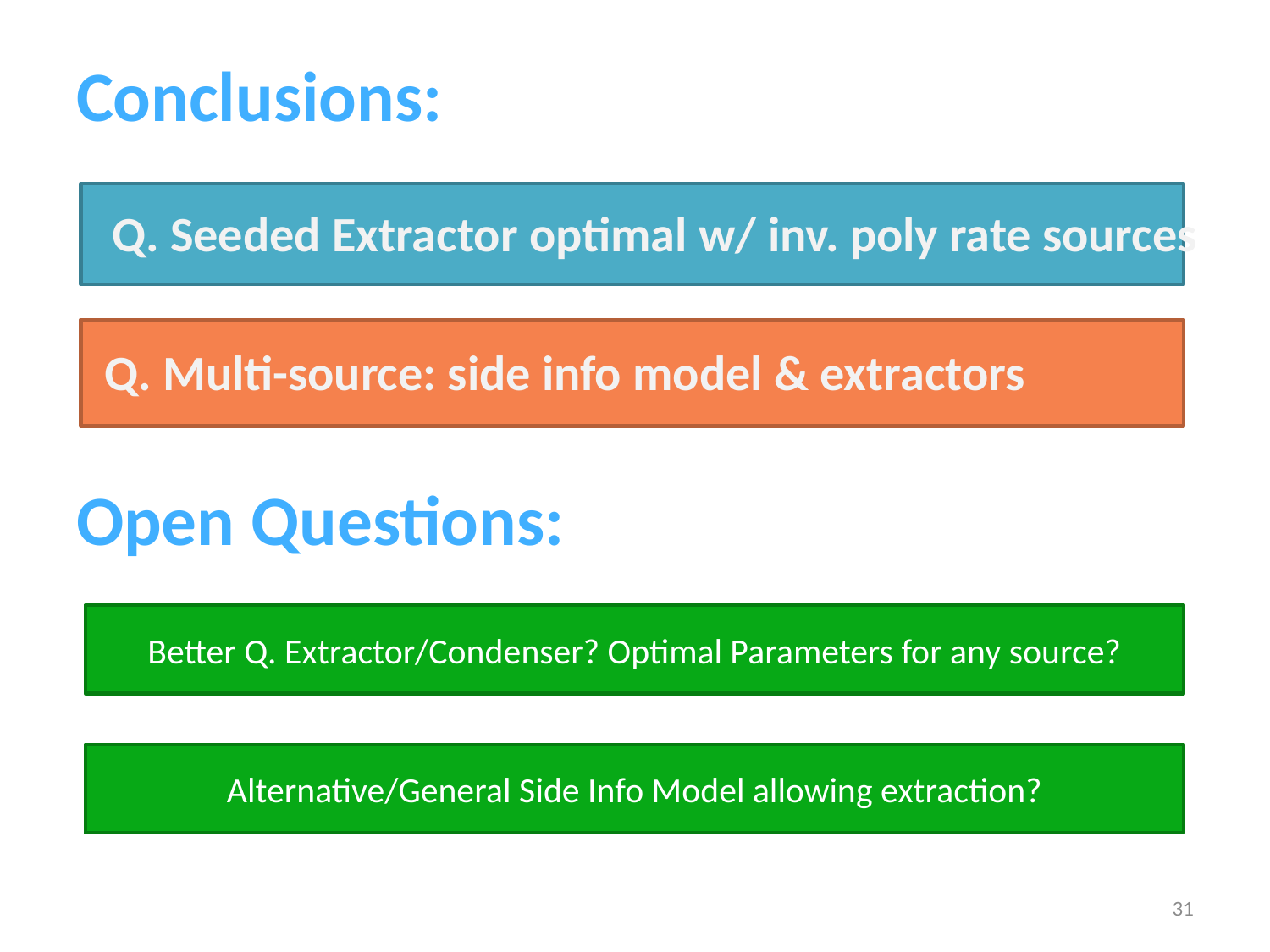

# Conclusions:

Q. Seeded Extractor optimal w/ inv. poly rate sources

Q. Multi-source: side info model & extractors
Open Questions:
Better Q. Extractor/Condenser? Optimal Parameters for any source?
Alternative/General Side Info Model allowing extraction?
31